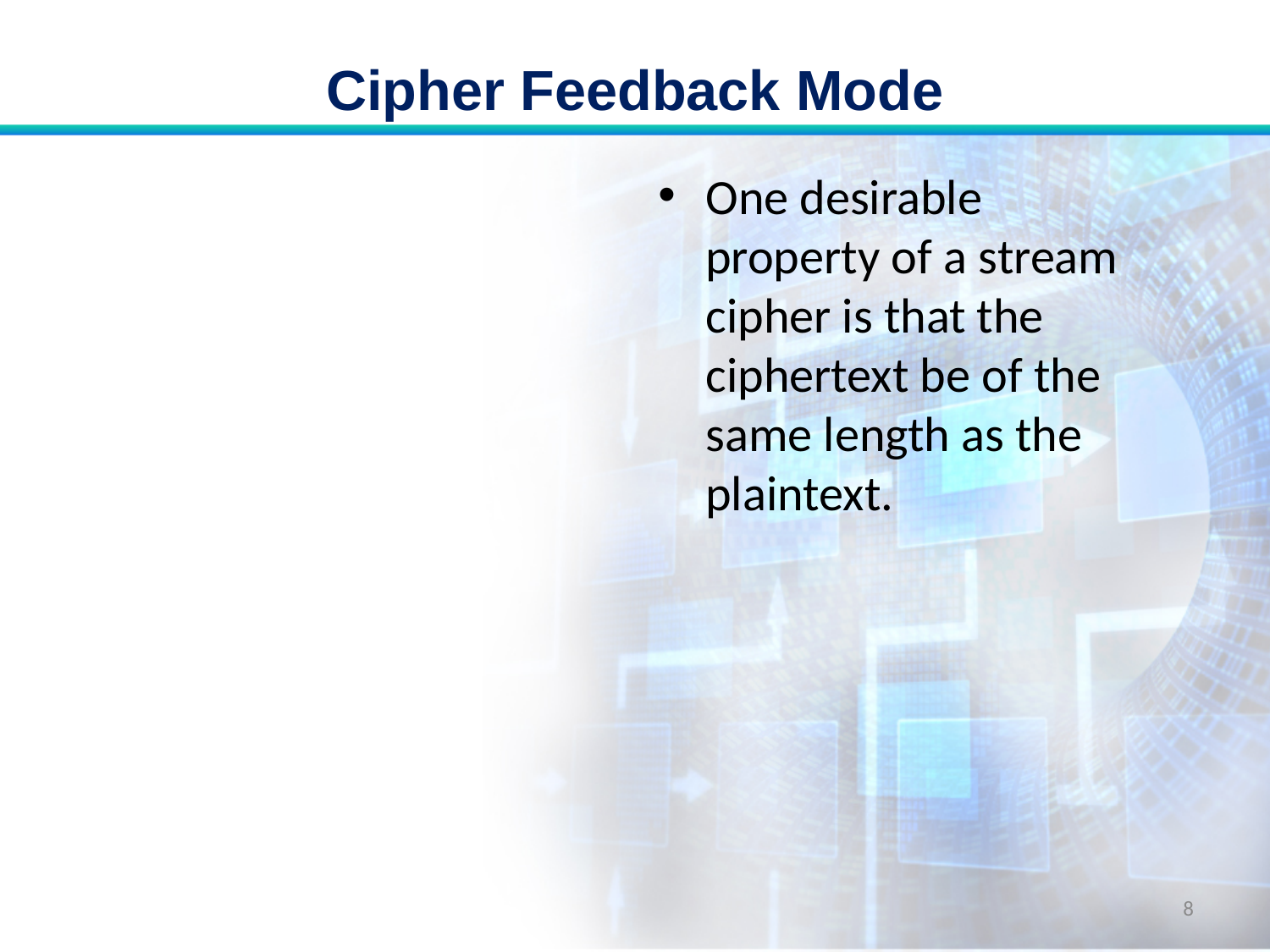

# Cipher Feedback Mode
One desirable property of a stream cipher is that the ciphertext be of the same length as the plaintext.
8